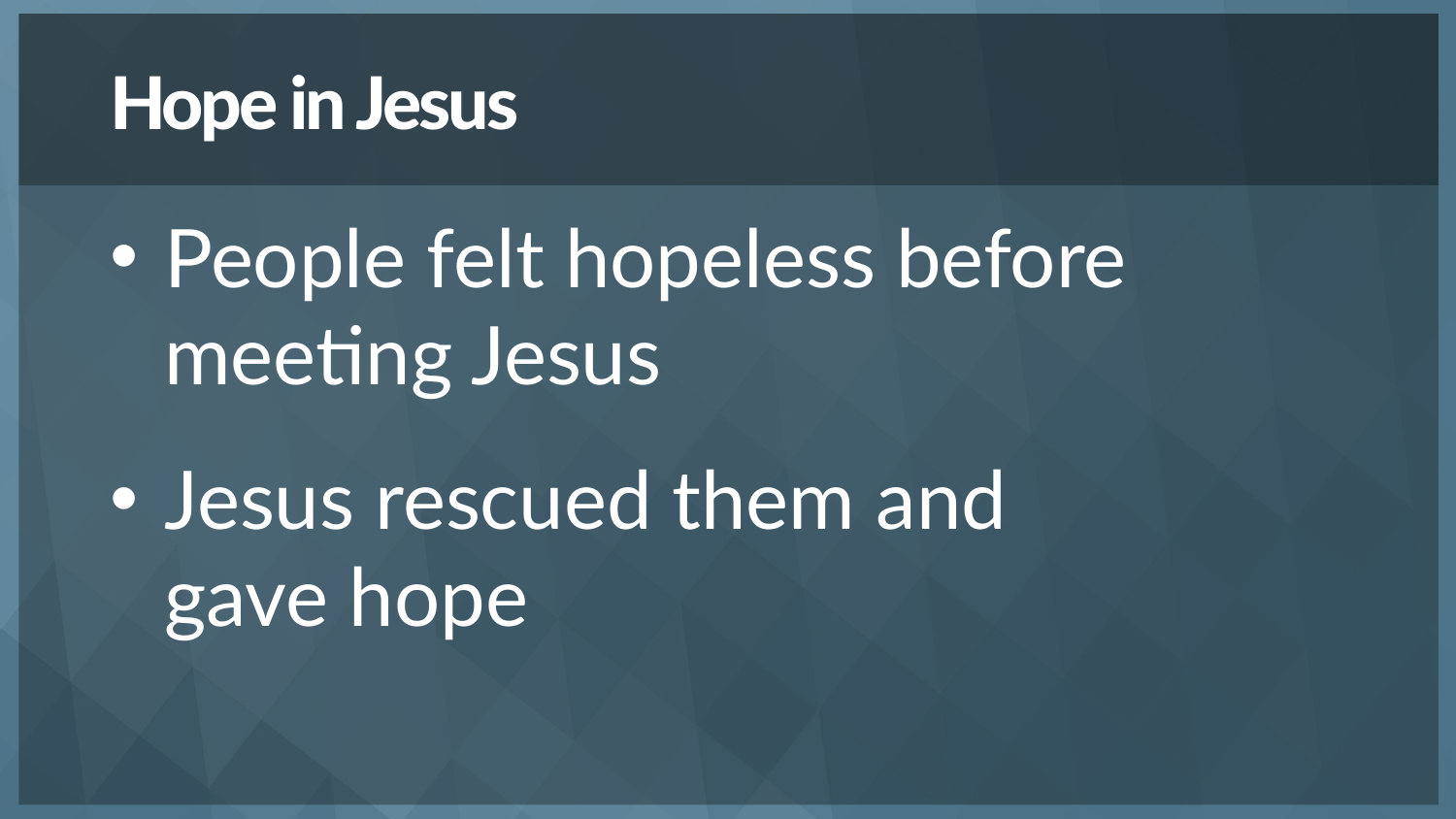

# Hope in Jesus
People felt hopeless before meeting Jesus
Jesus rescued them and
gave hope